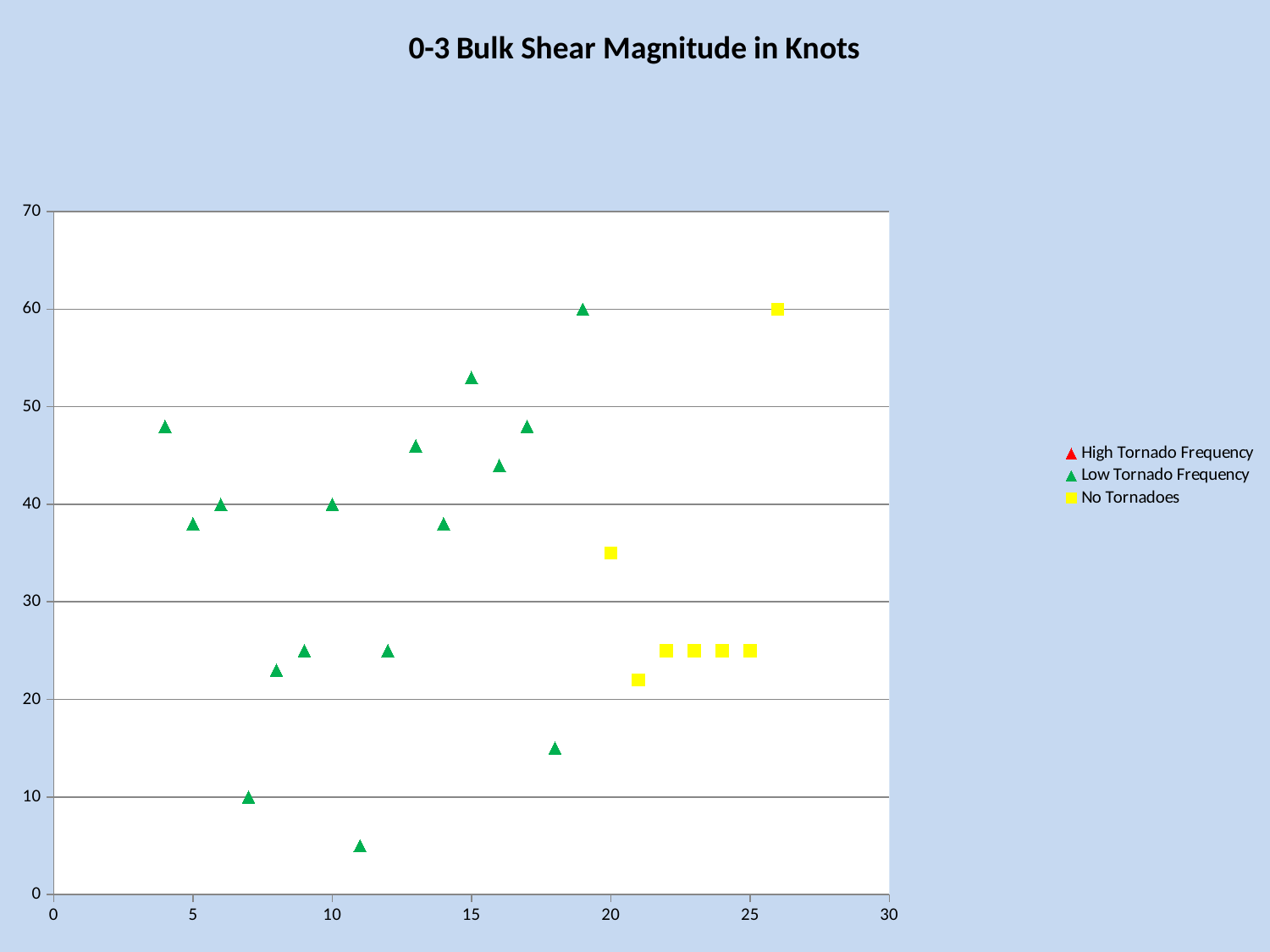

### Chart: 0-3 Bulk Shear Magnitude in Knots

| Category |  |  |  |
|---|---|---|---|